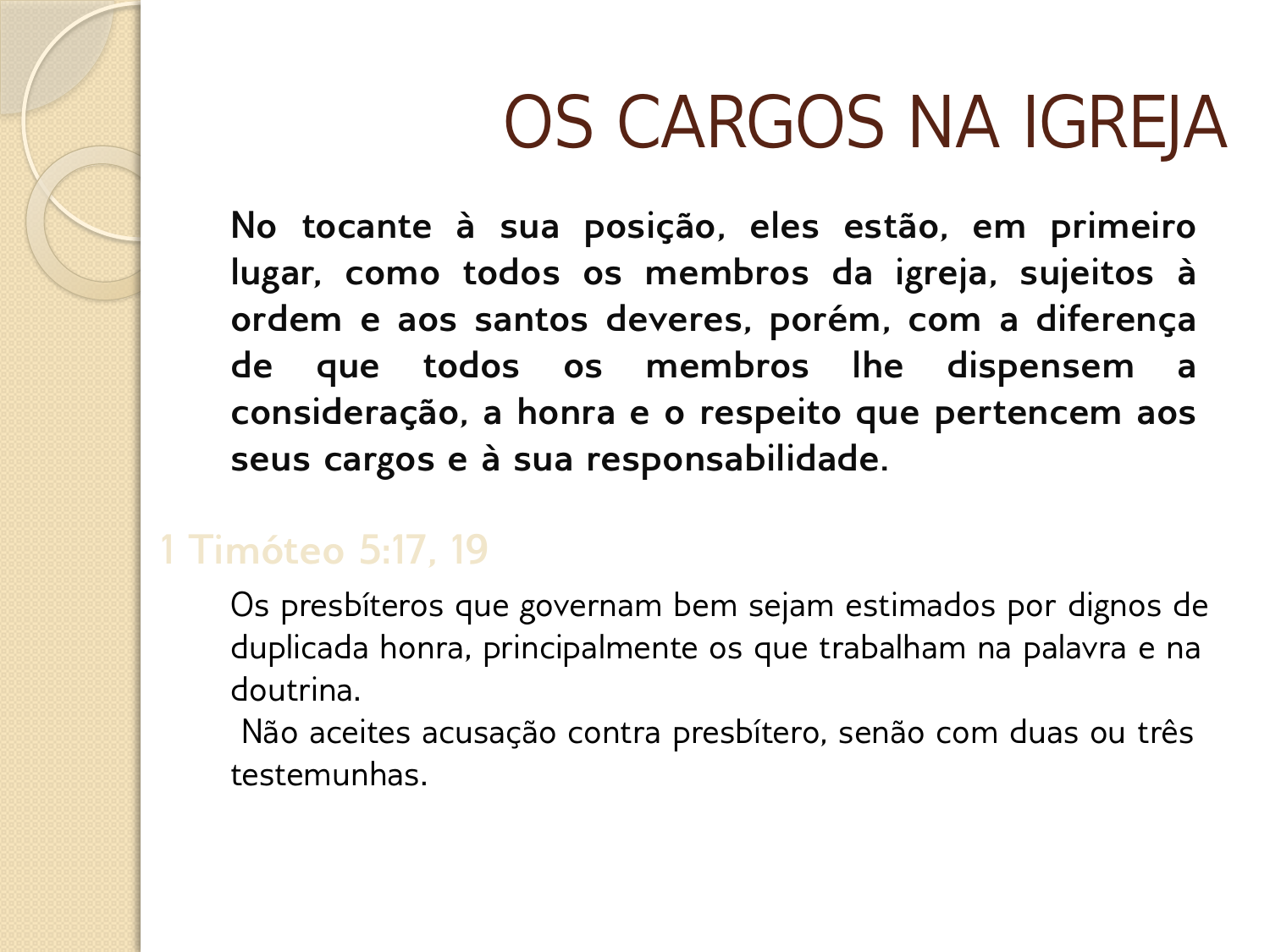

# OS CARGOS NA IGREJA
No tocante à sua posição, eles estão, em primeiro lugar, como todos os membros da igreja, sujeitos à ordem e aos santos deveres, porém, com a diferença de que todos os membros lhe dispensem a consideração, a honra e o respeito que pertencem aos seus cargos e à sua responsabilidade.
1 Timóteo 5:17, 19
Os presbíteros que governam bem sejam estimados por dignos de duplicada honra, principalmente os que trabalham na palavra e na doutrina.
 Não aceites acusação contra presbítero, senão com duas ou três testemunhas.